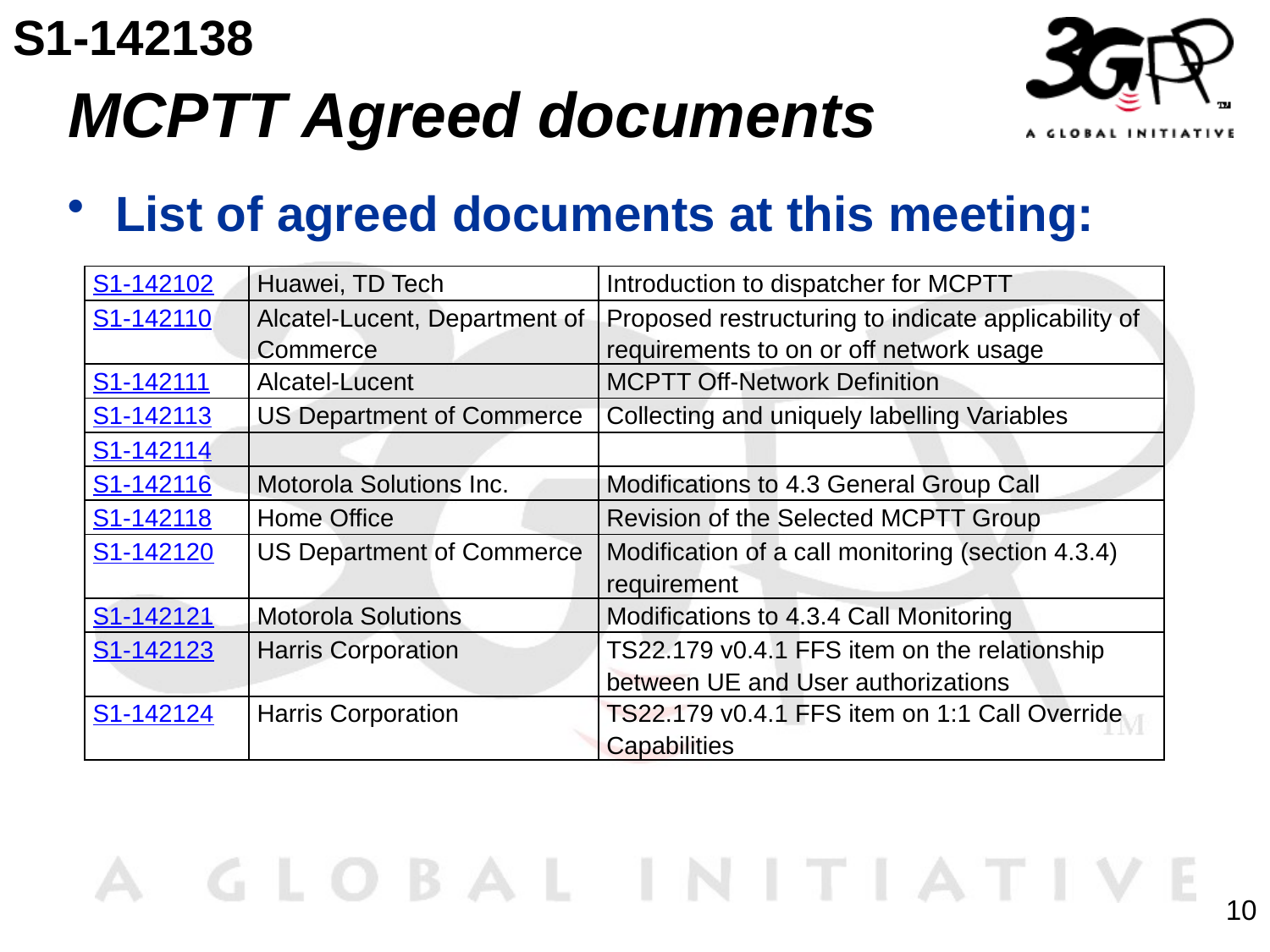

S1-142138
# MCPTT Agreed documents
List of agreed documents at this meeting:

| S1-142102 | Huawei, TD Tech | Introduction to dispatcher for MCPTT |
| --- | --- | --- |
| S1-142110 | Alcatel-Lucent, Department of Commerce | Proposed restructuring to indicate applicability of requirements to on or off network usage |
| S1-142111 | Alcatel-Lucent | MCPTT Off-Network Definition |
| S1-142113 | US Department of Commerce | Collecting and uniquely labelling Variables |
| S1-142114 |  |  |
| S1-142116 | Motorola Solutions Inc. | Modifications to 4.3 General Group Call |
| S1-142118 | Home Office | Revision of the Selected MCPTT Group |
| S1-142120 | US Department of Commerce | Modification of a call monitoring (section 4.3.4) requirement |
| S1-142121 | Motorola Solutions | Modifications to 4.3.4 Call Monitoring |
| S1-142123 | Harris Corporation | TS22.179 v0.4.1 FFS item on the relationship between UE and User authorizations |
| S1-142124 | Harris Corporation | TS22.179 v0.4.1 FFS item on 1:1 Call Override Capabilities |
10